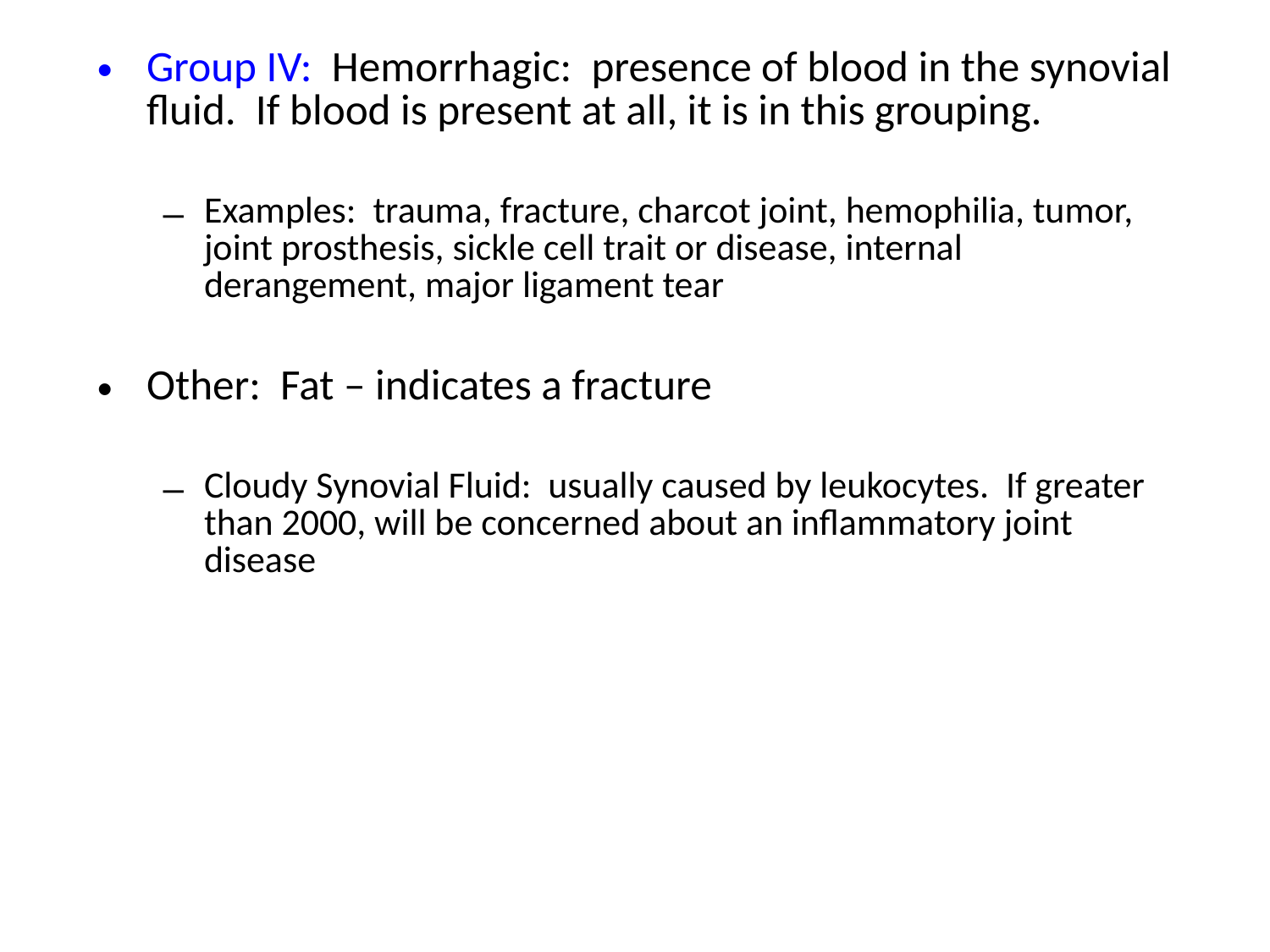

#
Group IV:  Hemorrhagic:  presence of blood in the synovial fluid.  If blood is present at all, it is in this grouping.

Examples:  trauma, fracture, charcot joint, hemophilia, tumor, joint prosthesis, sickle cell trait or disease, internal derangement, major ligament tear

Other:  Fat – indicates a fracture

Cloudy Synovial Fluid:  usually caused by leukocytes.  If greater than 2000, will be concerned about an inflammatory joint disease